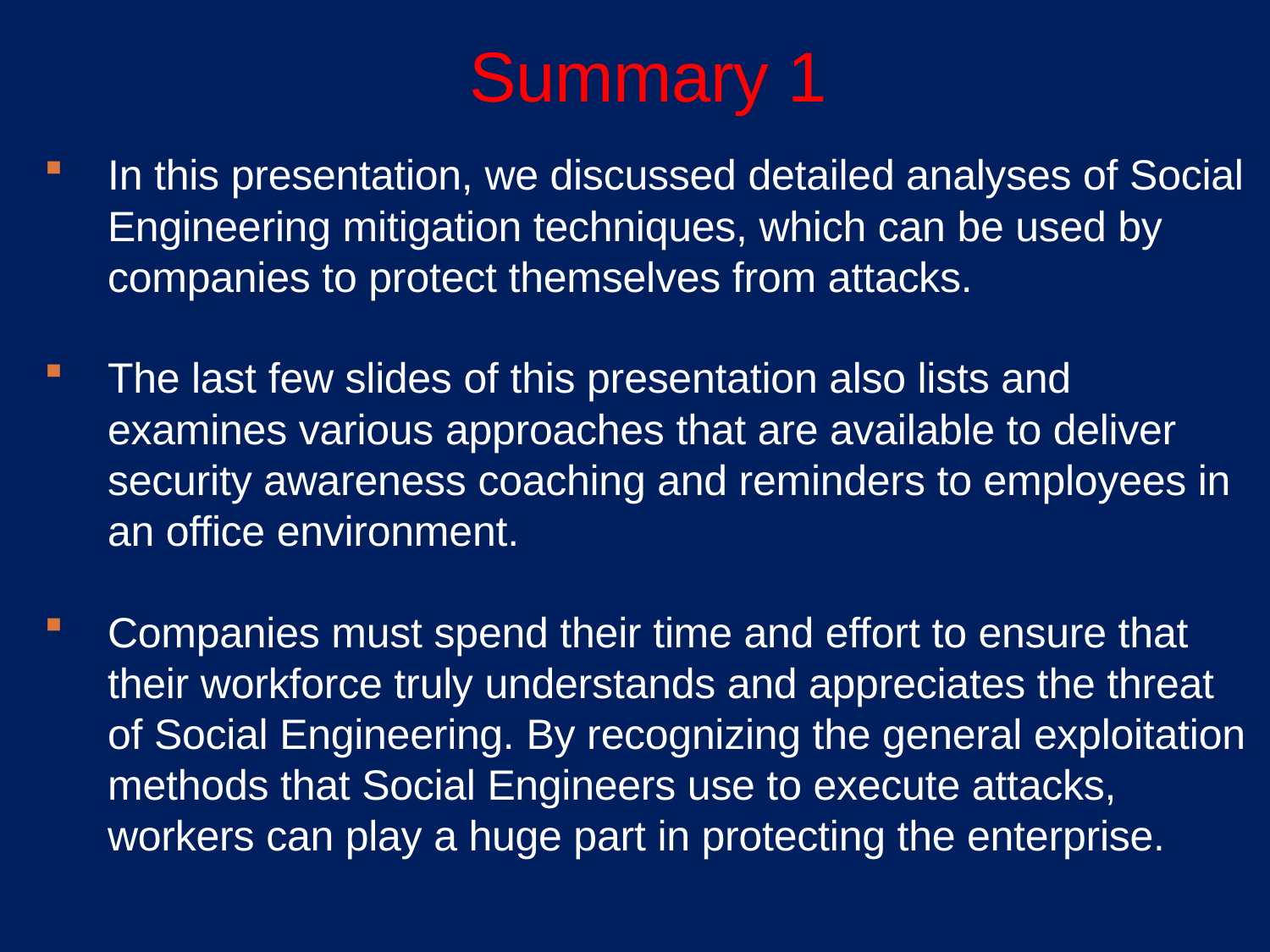

# Summary 1
In this presentation, we discussed detailed analyses of Social Engineering mitigation techniques, which can be used by companies to protect themselves from attacks.

The last few slides of this presentation also lists and examines various approaches that are available to deliver security awareness coaching and reminders to employees in an office environment.

Companies must spend their time and effort to ensure that their workforce truly understands and appreciates the threat of Social Engineering. By recognizing the general exploitation methods that Social Engineers use to execute attacks, workers can play a huge part in protecting the enterprise.